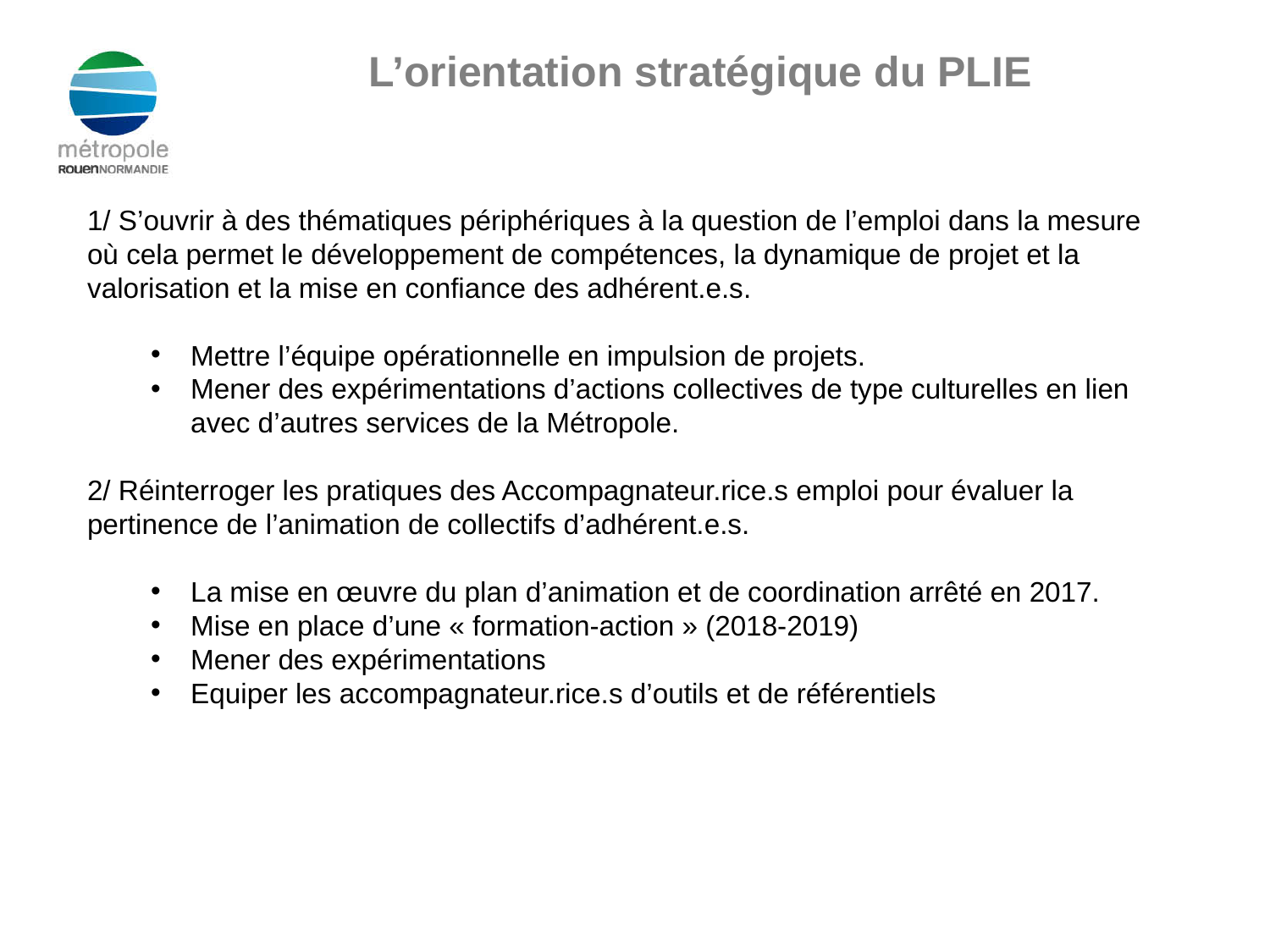

# L’orientation stratégique du PLIE
1/ S’ouvrir à des thématiques périphériques à la question de l’emploi dans la mesure où cela permet le développement de compétences, la dynamique de projet et la valorisation et la mise en confiance des adhérent.e.s.

Mettre l’équipe opérationnelle en impulsion de projets.
Mener des expérimentations d’actions collectives de type culturelles en lien avec d’autres services de la Métropole.

2/ Réinterroger les pratiques des Accompagnateur.rice.s emploi pour évaluer la pertinence de l’animation de collectifs d’adhérent.e.s.

La mise en œuvre du plan d’animation et de coordination arrêté en 2017.
Mise en place d’une « formation-action » (2018-2019)
Mener des expérimentations
Equiper les accompagnateur.rice.s d’outils et de référentiels